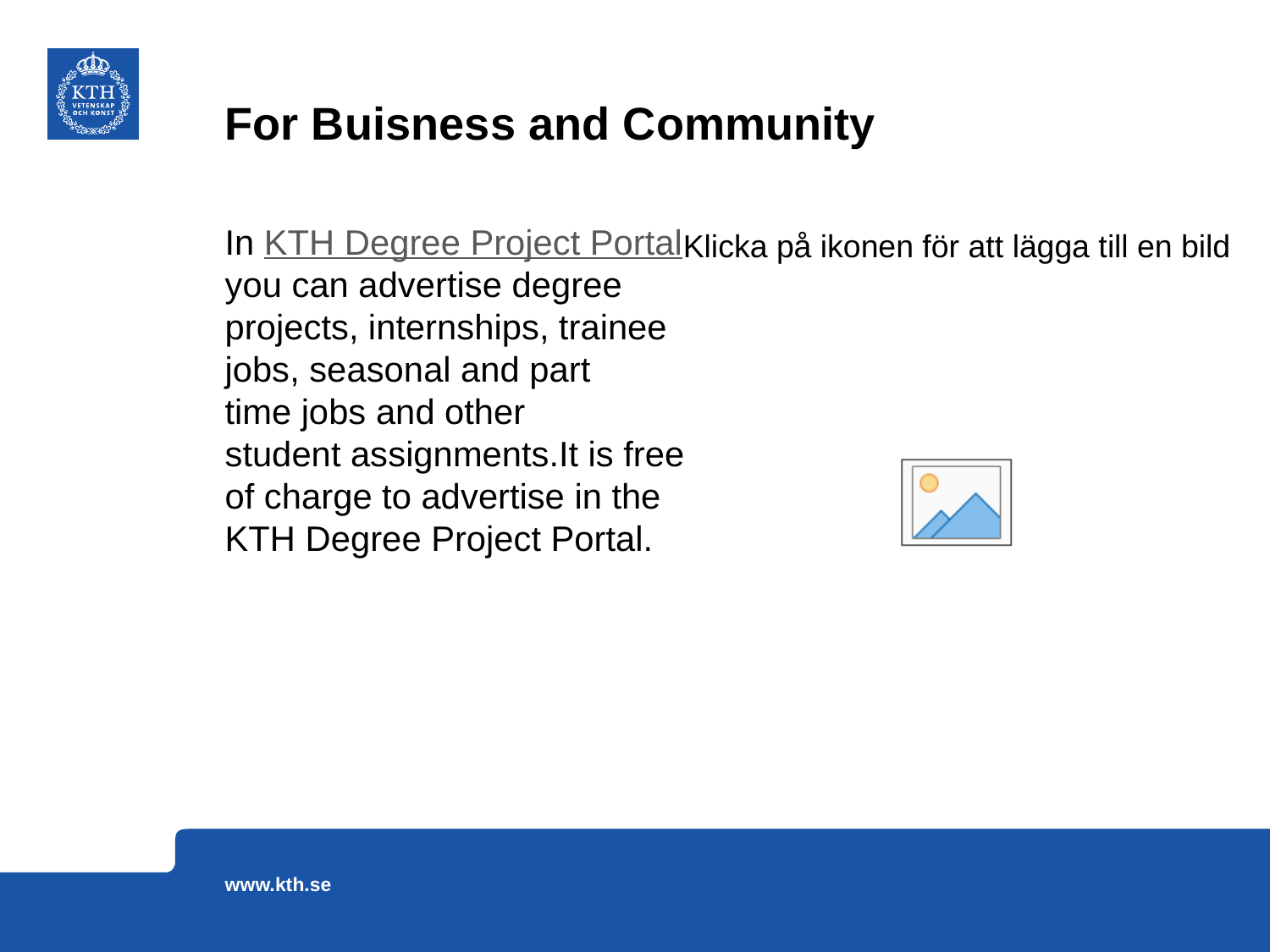

# For Buisness and Community
In KTH Degree Project Portal you can advertise degree projects, internships, trainee jobs, seasonal and part time jobs and other student assignments.It is free of charge to advertise in the KTH Degree Project Portal.

www.kth.se